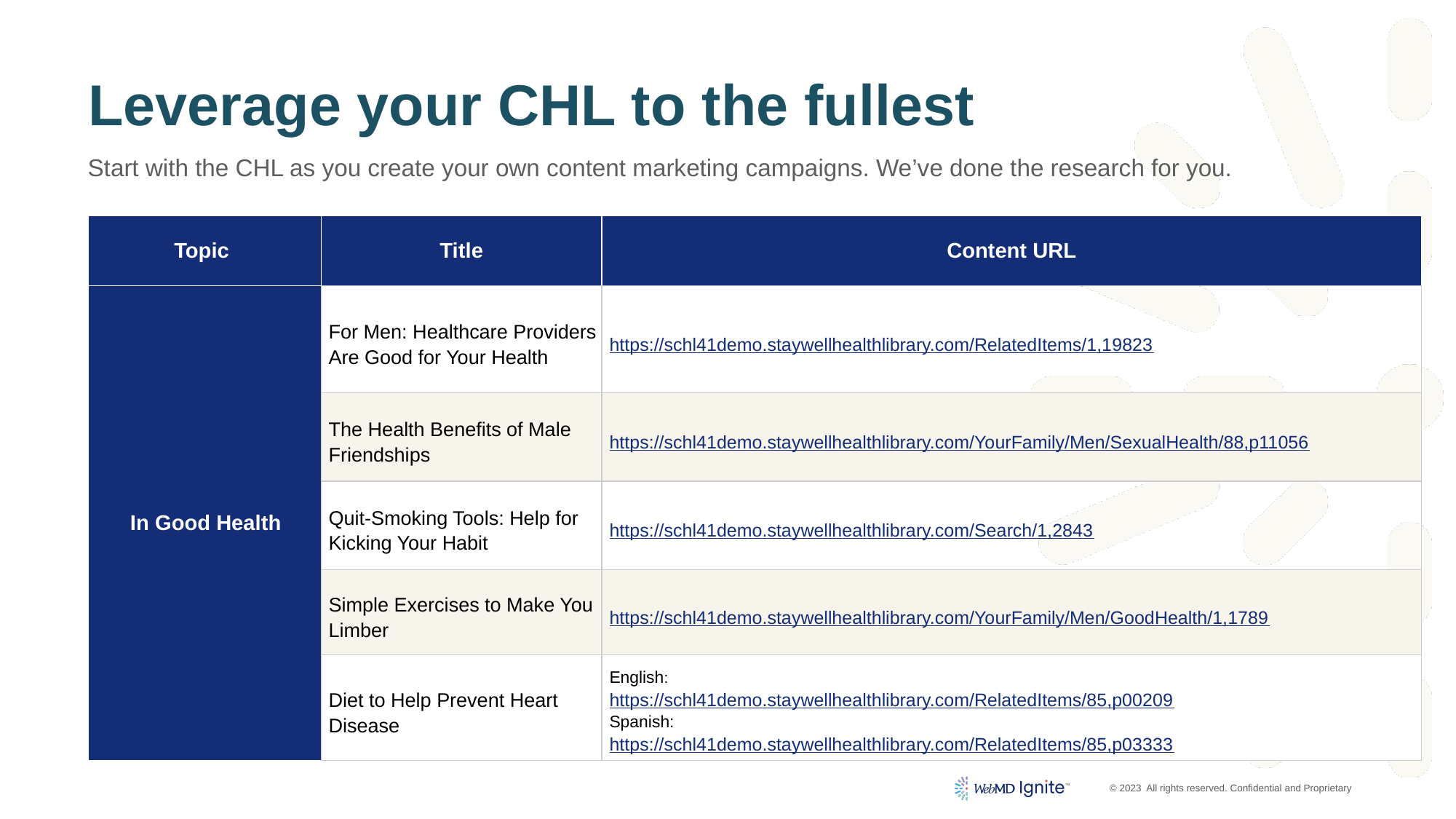

# Leverage your CHL to the fullest
Start with the CHL as you create your own content marketing campaigns. We’ve done the research for you.
| Topic | Title | Content URL |
| --- | --- | --- |
| In Good Health | For Men: Healthcare Providers Are Good for Your Health | https://schl41demo.staywellhealthlibrary.com/RelatedItems/1,19823 |
|  | The Health Benefits of Male Friendships | https://schl41demo.staywellhealthlibrary.com/YourFamily/Men/SexualHealth/88,p11056 |
|  | Quit-Smoking Tools: Help for Kicking Your Habit | https://schl41demo.staywellhealthlibrary.com/Search/1,2843 |
|  | Simple Exercises to Make You Limber | https://schl41demo.staywellhealthlibrary.com/YourFamily/Men/GoodHealth/1,1789 |
|  | Diet to Help Prevent Heart Disease | English: https://schl41demo.staywellhealthlibrary.com/RelatedItems/85,p00209 Spanish: https://schl41demo.staywellhealthlibrary.com/RelatedItems/85,p03333 |